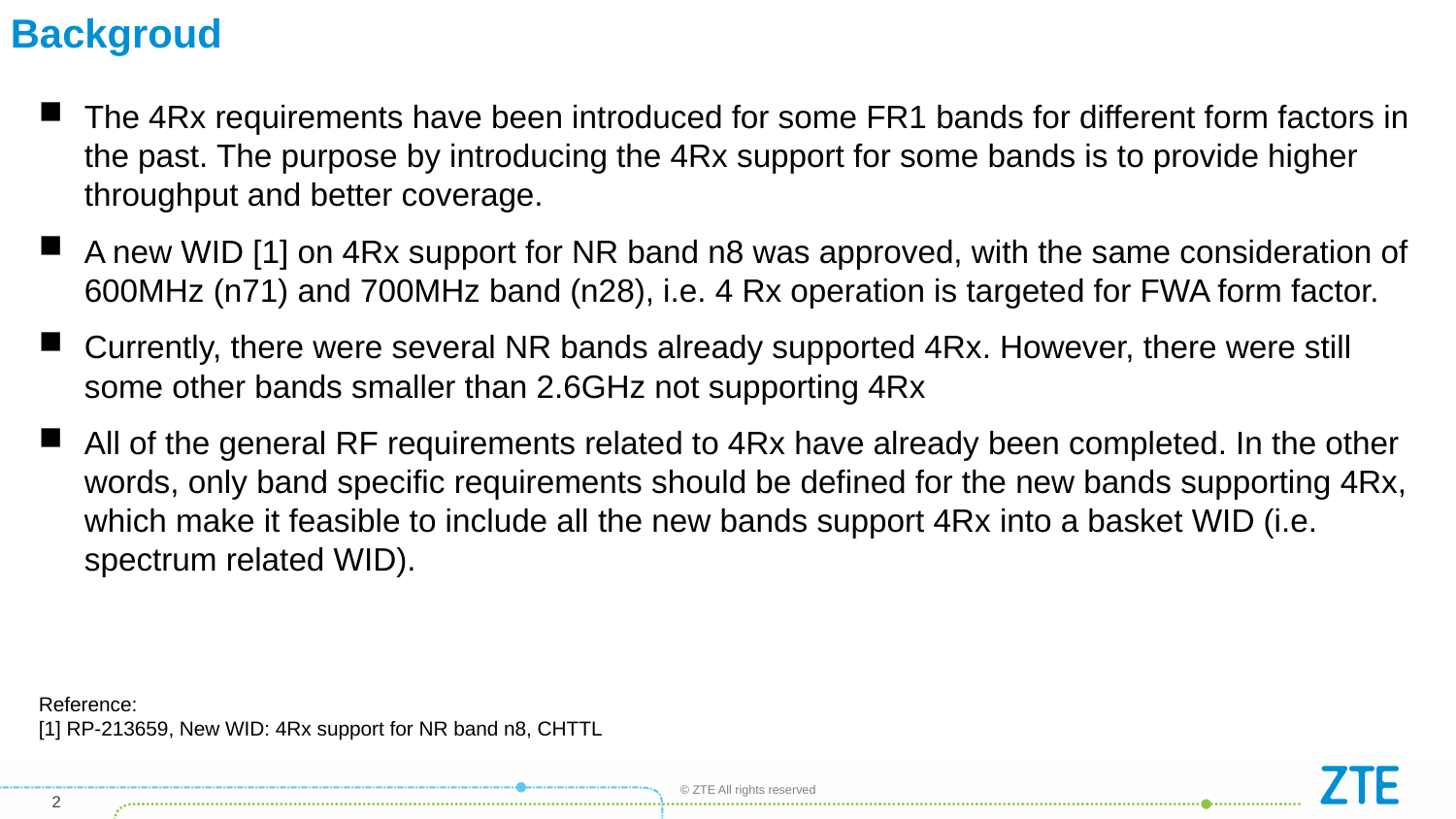

# Backgroud
The 4Rx requirements have been introduced for some FR1 bands for different form factors in the past. The purpose by introducing the 4Rx support for some bands is to provide higher throughput and better coverage.
A new WID [1] on 4Rx support for NR band n8 was approved, with the same consideration of 600MHz (n71) and 700MHz band (n28), i.e. 4 Rx operation is targeted for FWA form factor.
Currently, there were several NR bands already supported 4Rx. However, there were still some other bands smaller than 2.6GHz not supporting 4Rx
All of the general RF requirements related to 4Rx have already been completed. In the other words, only band specific requirements should be defined for the new bands supporting 4Rx, which make it feasible to include all the new bands support 4Rx into a basket WID (i.e. spectrum related WID).

Reference:
[1] RP-213659, New WID: 4Rx support for NR band n8, CHTTL